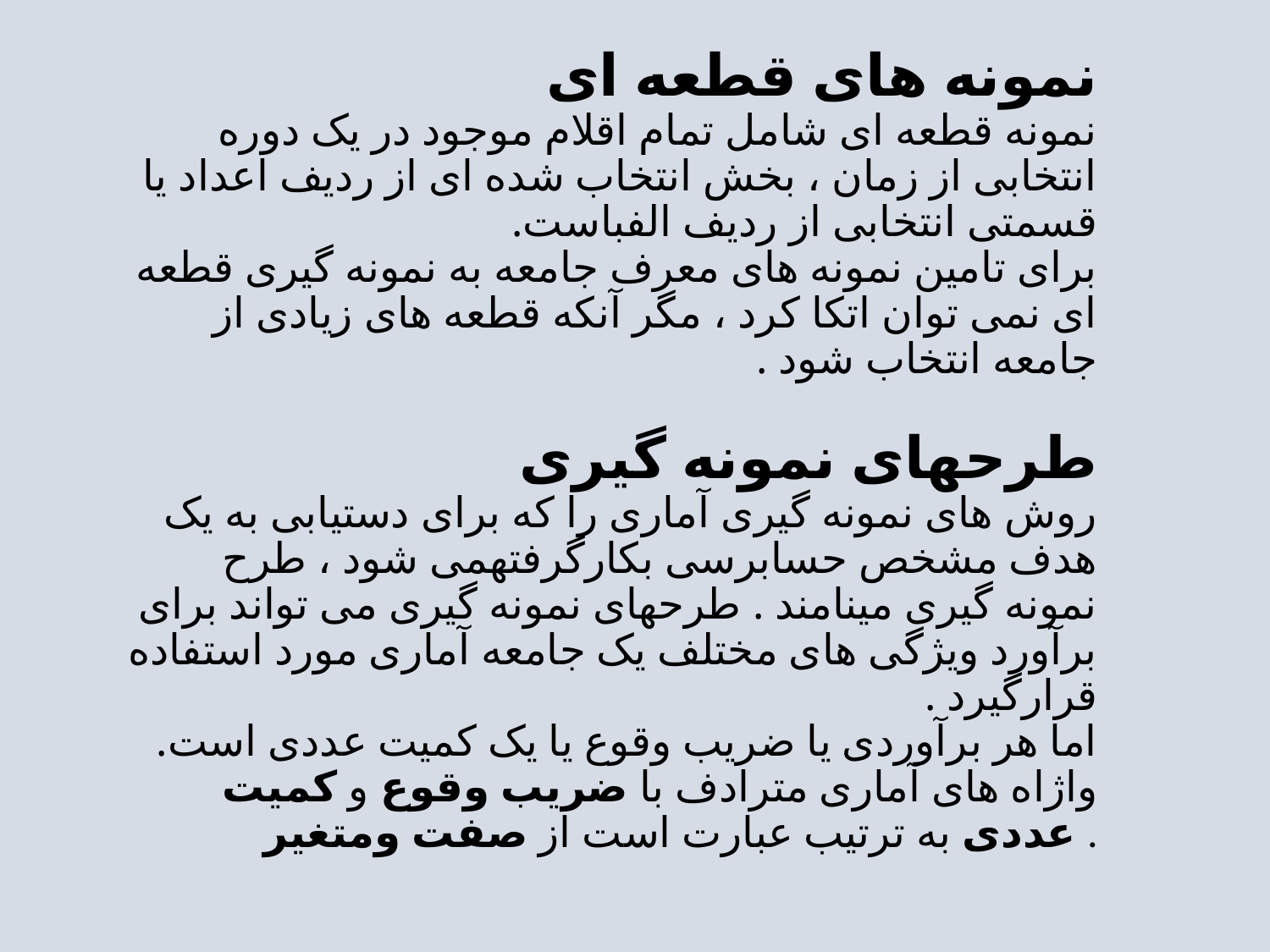

# نمونه های قطعه ای نمونه قطعه ای شامل تمام اقلام موجود در یک دوره انتخابی از زمان ، بخش انتخاب شده ای از ردیف اعداد یا قسمتی انتخابی از ردیف الفباست. برای تامین نمونه های معرف جامعه به نمونه گیری قطعه ای نمی توان اتکا کرد ، مگر آنکه قطعه های زیادی از جامعه انتخاب شود . طرحهای نمونه گیری روش های نمونه گیری آماری را که برای دستیابی به یک هدف مشخص حسابرسی بکارگرفتهمی شود ، طرح نمونه گیری مینامند . طرحهای نمونه گیری می تواند برای برآورد ویژگی های مختلف یک جامعه آماری مورد استفاده قرارگیرد . اما هر برآوردی یا ضریب وقوع یا یک کمیت عددی است. واژاه های آماری مترادف با ضریب وقوع و کمیت عددی به ترتیب عبارت است از صفت ومتغیر .